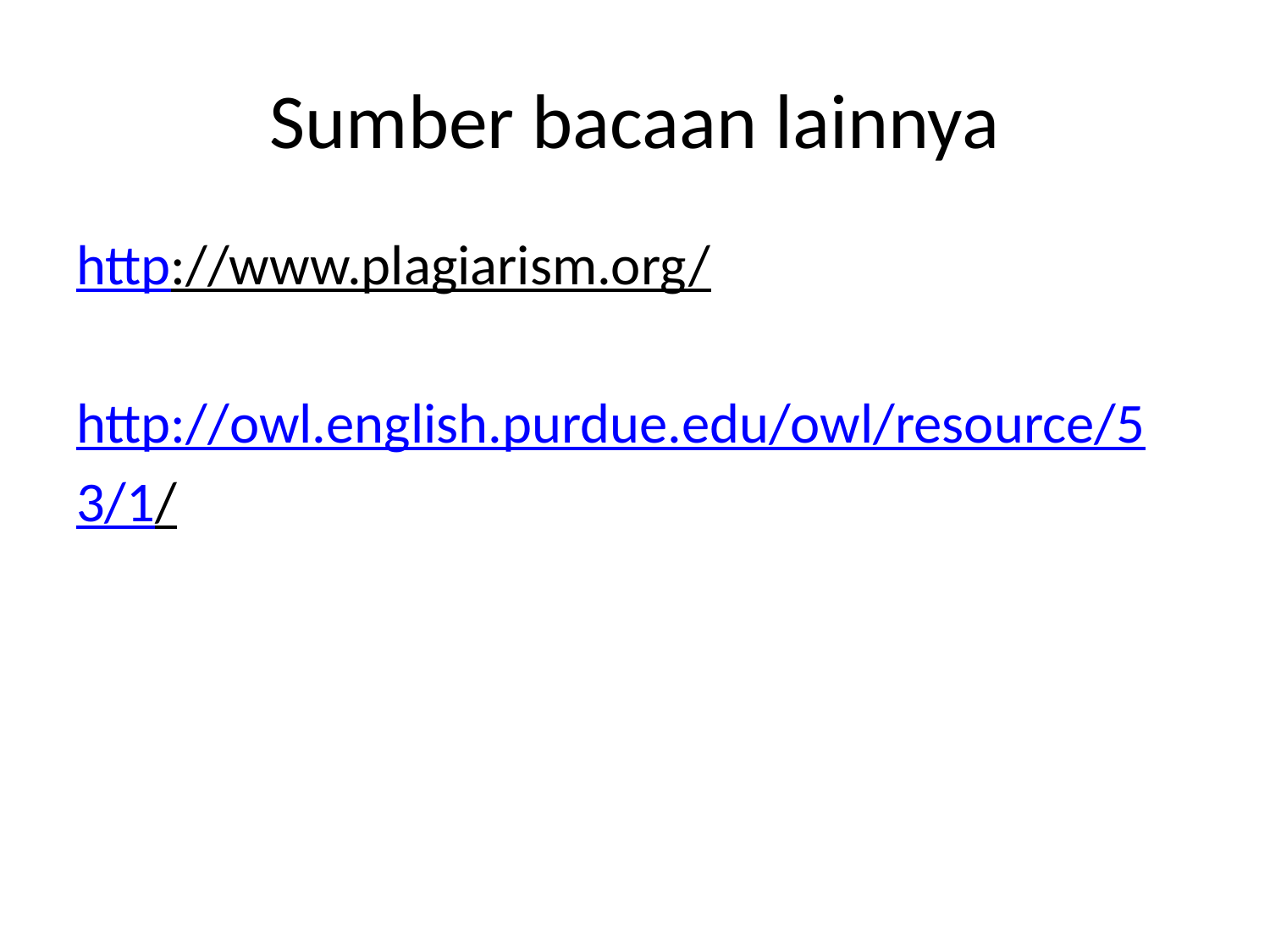

# Sumber bacaan lainnya
http://www.plagiarism.org/

http://owl.english.purdue.edu/owl/resource/5
3/1/